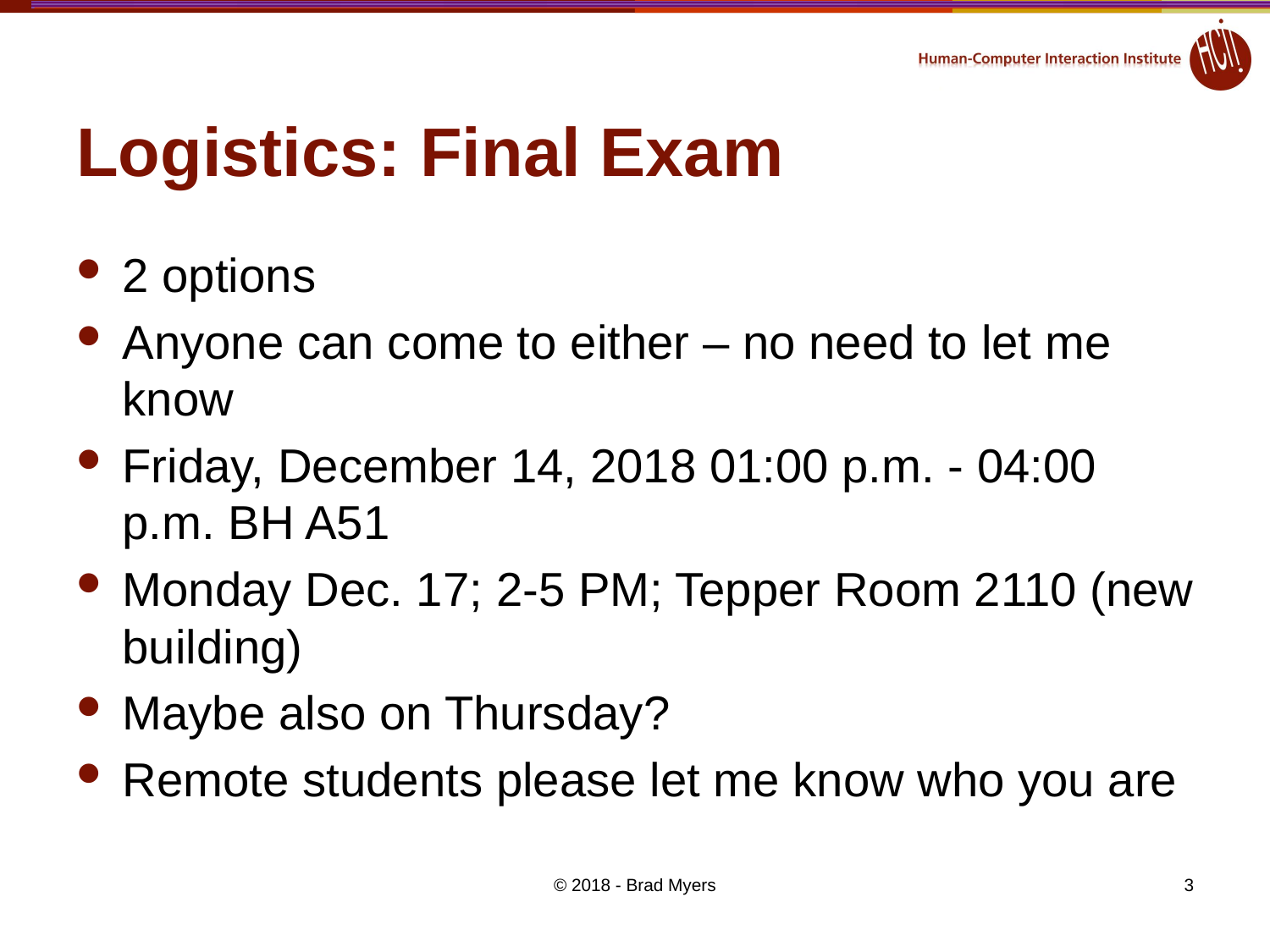

# Logistics: Final Exam
2 options
Anyone can come to either – no need to let me know
Friday, December 14, 2018 01:00 p.m. - 04:00 p.m. BH A51
Monday Dec. 17; 2-5 PM; Tepper Room 2110 (new building)
Maybe also on Thursday?
Remote students please let me know who you are
© 2018 - Brad Myers
3